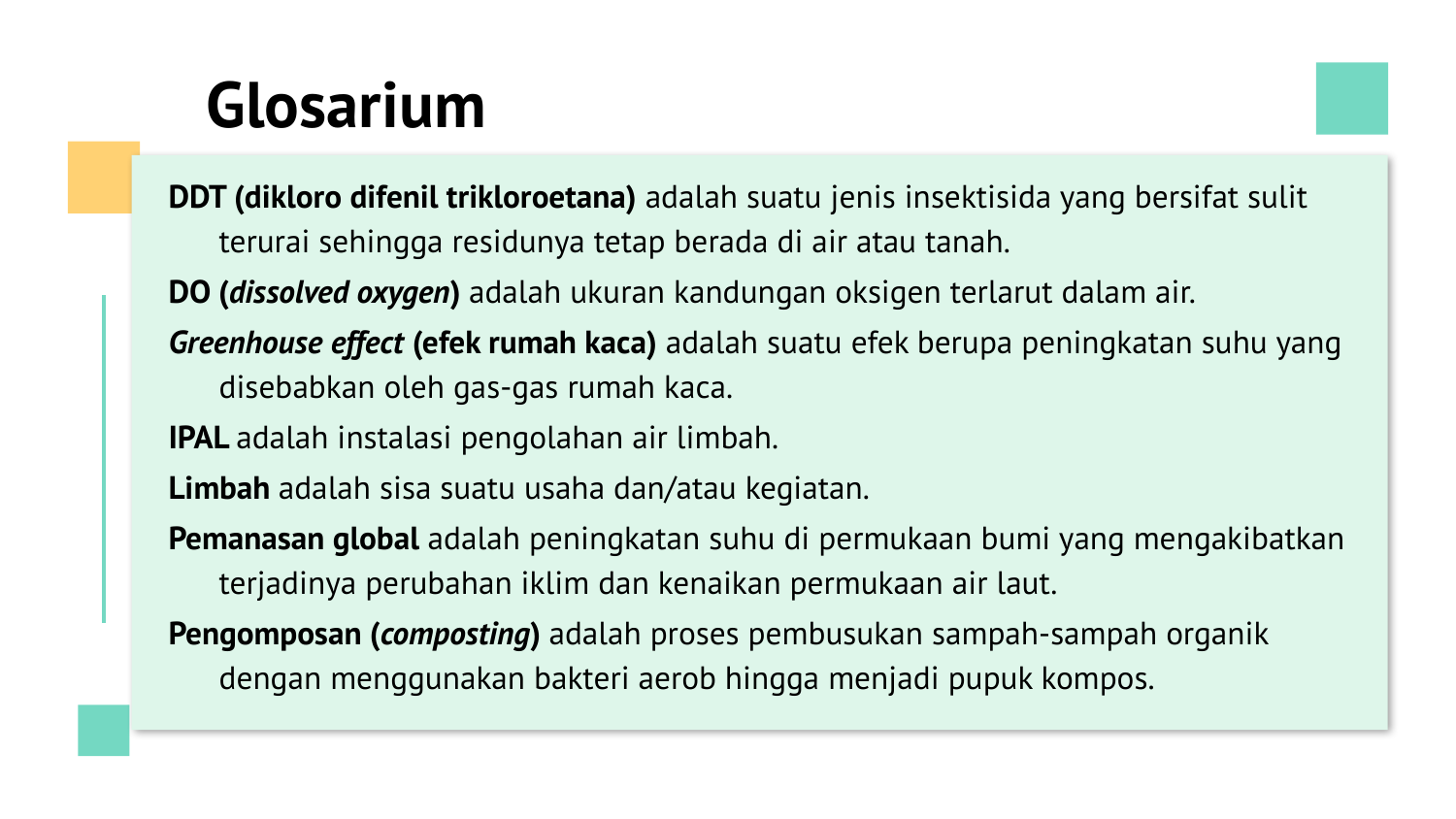

# Glosarium
DDT (dikloro difenil trikloroetana) adalah suatu jenis insektisida yang bersifat sulit terurai sehingga residunya tetap berada di air atau tanah.
DO (dissolved oxygen) adalah ukuran kandungan oksigen terlarut dalam air.
Greenhouse effect (efek rumah kaca) adalah suatu efek berupa peningkatan suhu yang disebabkan oleh gas-gas rumah kaca.
IPAL adalah instalasi pengolahan air limbah.
Limbah adalah sisa suatu usaha dan/atau kegiatan.
Pemanasan global adalah peningkatan suhu di permukaan bumi yang mengakibatkan terjadinya perubahan iklim dan kenaikan permukaan air laut.
Pengomposan (composting) adalah proses pembusukan sampah-sampah organik dengan menggunakan bakteri aerob hingga menjadi pupuk kompos.